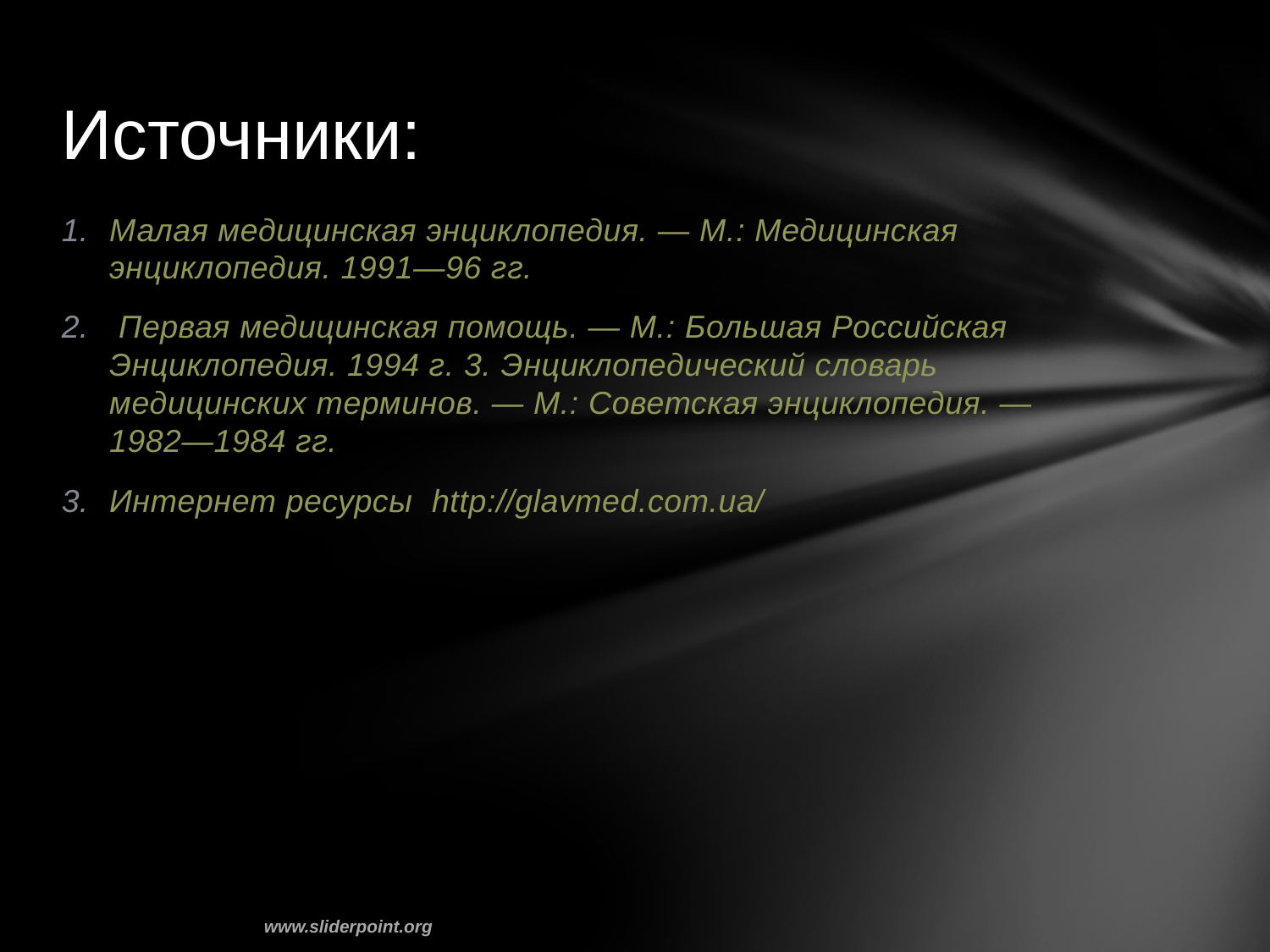

# Источники:
Малая медицинская энциклопедия. — М.: Медицинская энциклопедия. 1991—96 гг.
 Первая медицинская помощь. — М.: Большая Российская Энциклопедия. 1994 г. 3. Энциклопедический словарь медицинских терминов. — М.: Советская энциклопедия. — 1982—1984 гг.
Интернет ресурсы  http://glavmed.com.ua/
www.sliderpoint.org